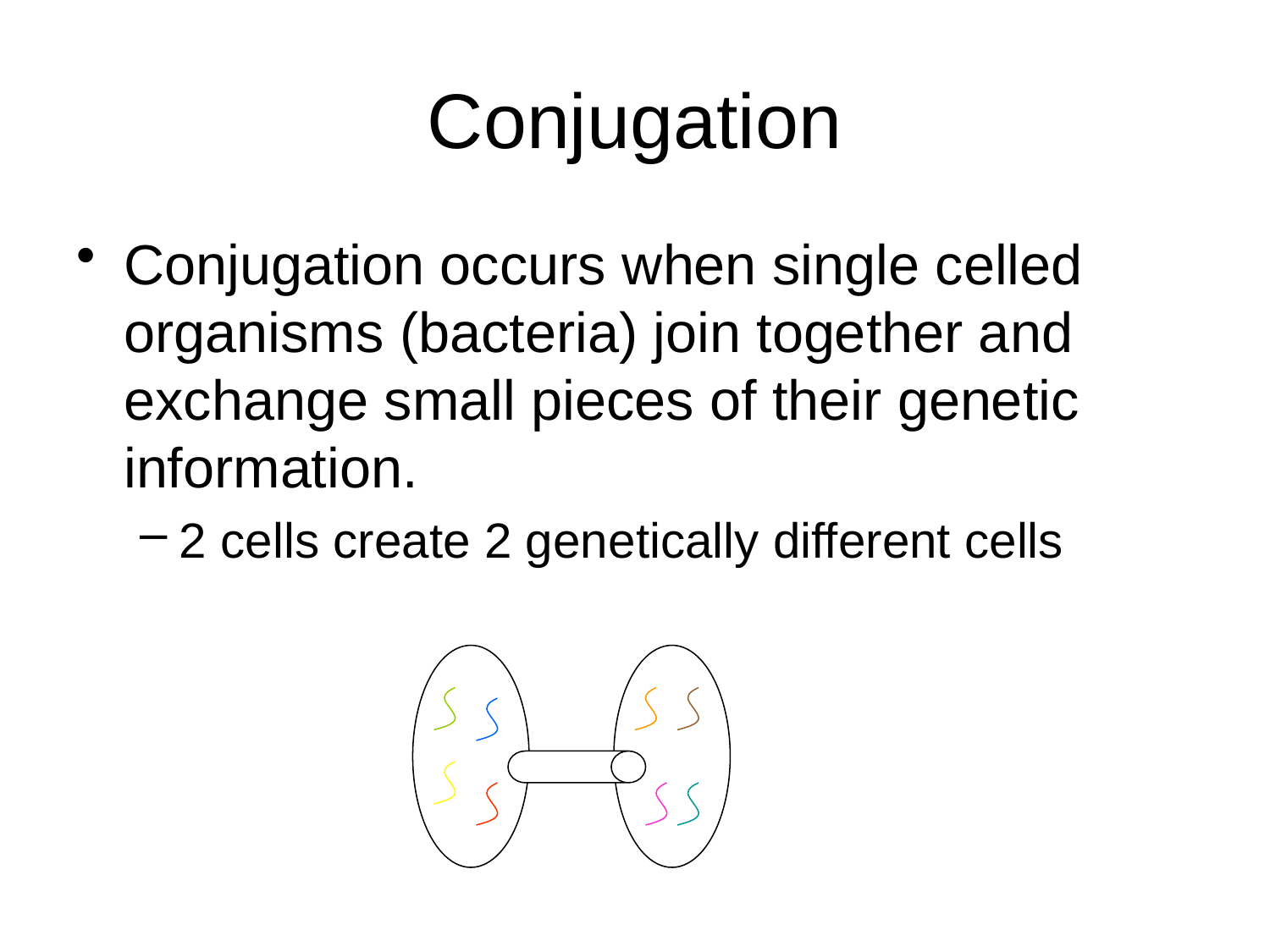

# Conjugation
Conjugation occurs when single celled organisms (bacteria) join together and exchange small pieces of their genetic information.
2 cells create 2 genetically different cells